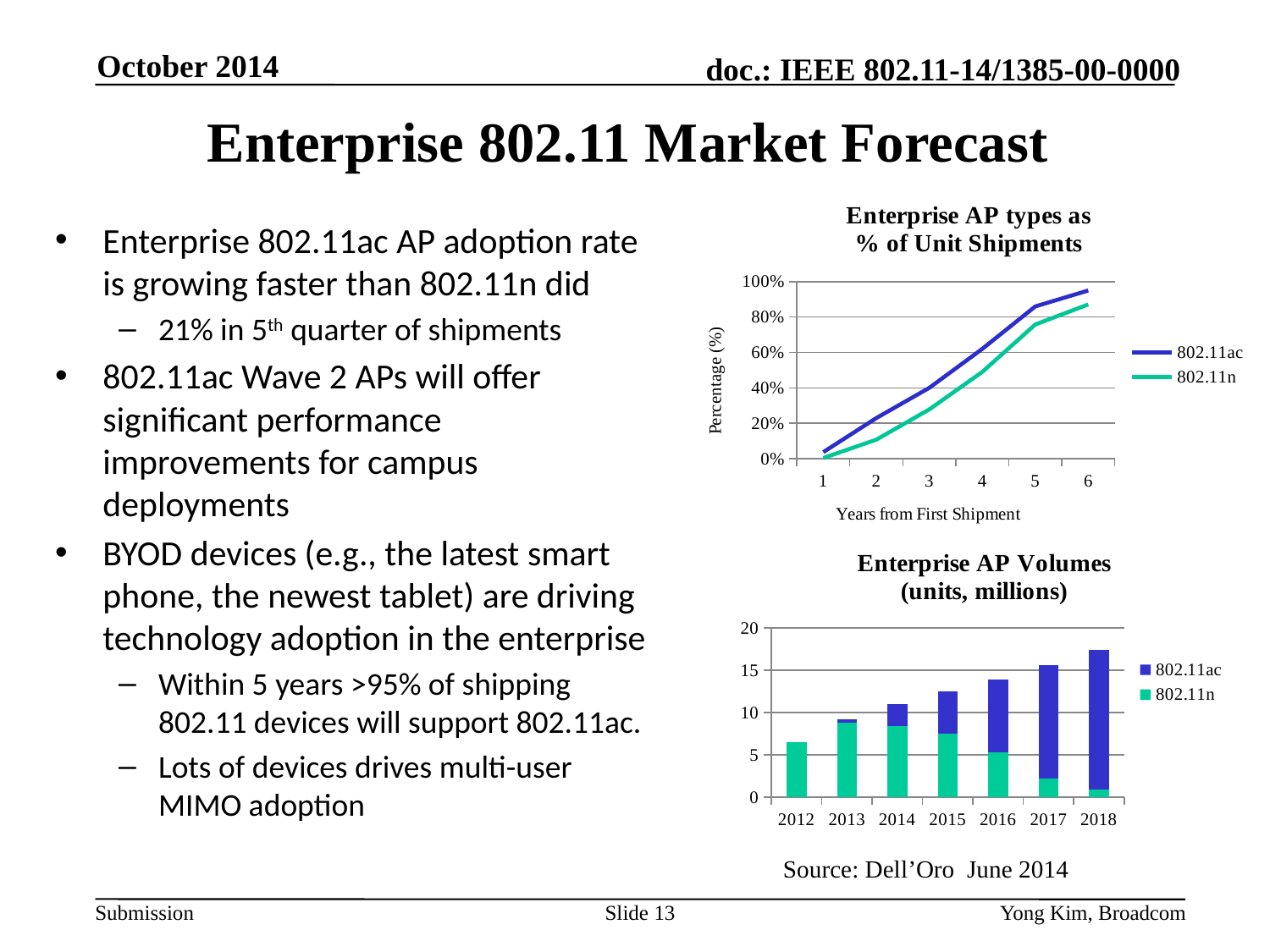

October 2014
# Enterprise 802.11 Market Forecast

### Chart: Enterprise AP types as
% of Unit Shipments

| Category | 802.11ac | 802.11n |
|---|---|---|
| 1 | 0.0370390501281709 | 0.0037256912074706146 |
| 2 | 0.22917915735842775 | 0.10748165017305165 |
| 3 | 0.4 | 0.27793727389795836 |
| 4 | 0.62 | 0.4895878509926196 |
| 5 | 0.8600000000000001 | 0.7578482385805708 |
| 6 | 0.95 | 0.8712461552512463 |
Enterprise 802.11ac AP adoption rate is growing faster than 802.11n did
21% in 5th quarter of shipments
802.11ac Wave 2 APs will offer significant performance improvements for campus deployments
BYOD devices (e.g., the latest smart phone, the newest tablet) are driving technology adoption in the enterprise
Within 5 years >95% of shipping 802.11 devices will support 802.11ac.
Lots of devices drives multi-user MIMO adoption

### Chart: Enterprise AP Volumes
(units, millions)

| Category |  |  |
|---|---|---|
| 2012 | 6.527772170040459 | 0.0 |
| 2013 | 8.837994693439159 | 0.35456543281612174 |
| 2014 | 8.442291818033755 | 2.533363553287653 |
| 2015 | 7.478036214690395 | 4.985357476460263 |
| 2016 | 5.296760518460833 | 8.642082951172938 |
| 2017 | 2.181876104784628 | 13.402953215105581 |
| 2018 | 0.8695599226822947 | 16.52163853096358 |
Source: Dell’Oro  June 2014
Slide 13
Yong Kim, Broadcom